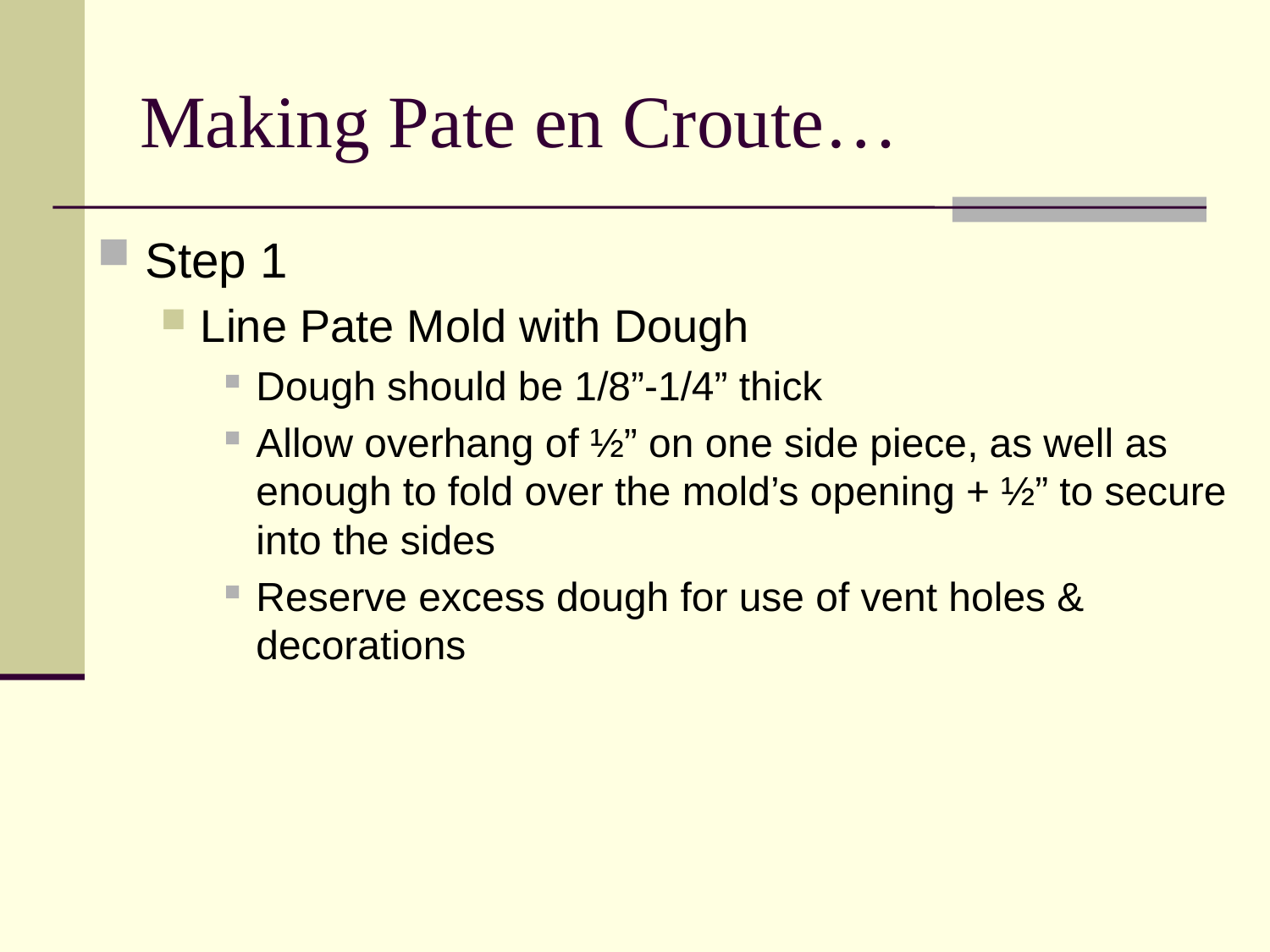

# Making Pate en Croute…
Step 1
Line Pate Mold with Dough
Dough should be 1/8”-1/4” thick
Allow overhang of ½” on one side piece, as well as enough to fold over the mold’s opening + ½” to secure into the sides
Reserve excess dough for use of vent holes & decorations